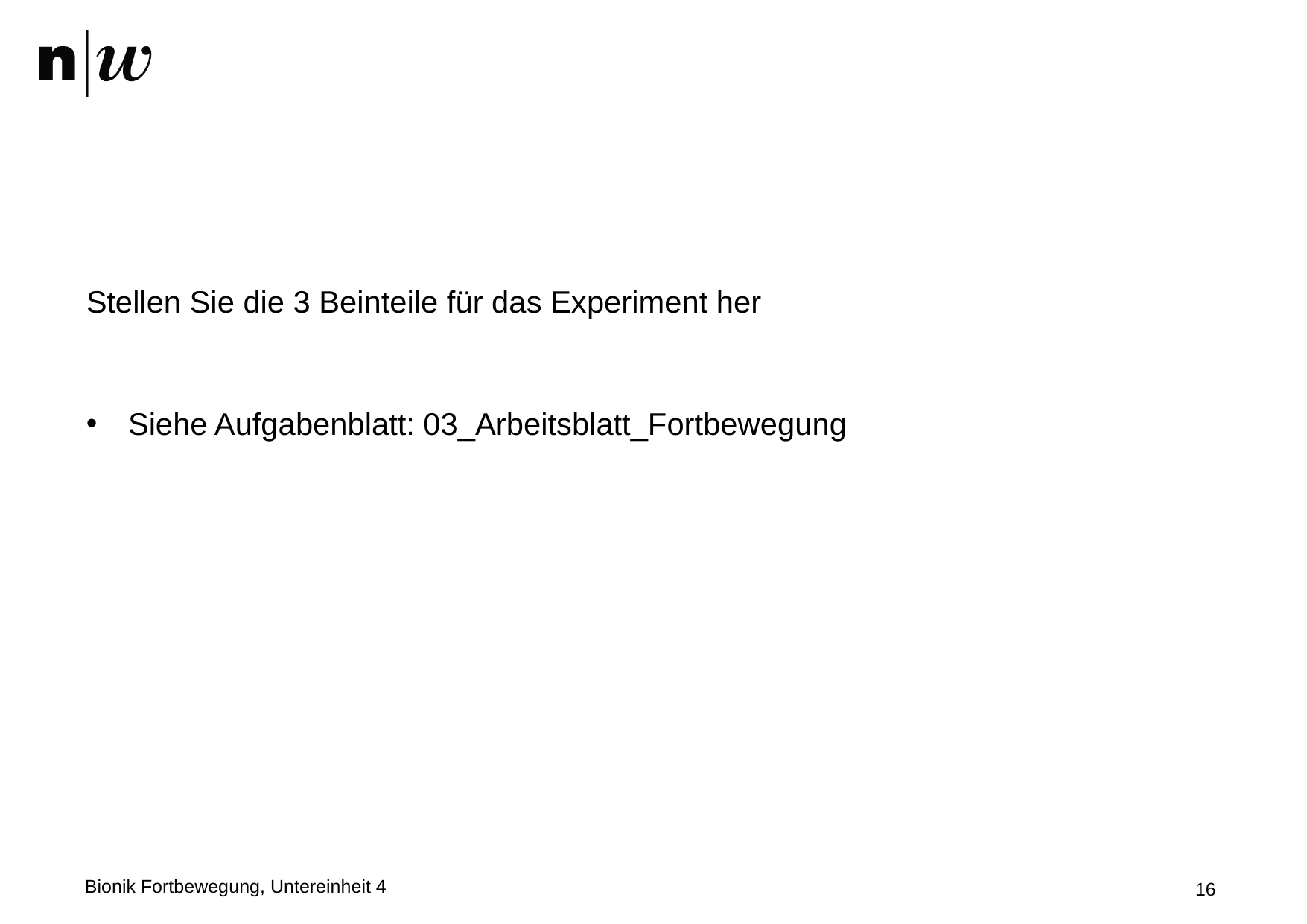

#
Stellen Sie die 3 Beinteile für das Experiment her

Siehe Aufgabenblatt: 03_Arbeitsblatt_Fortbewegung

Bionik Fortbewegung, Untereinheit 4
16